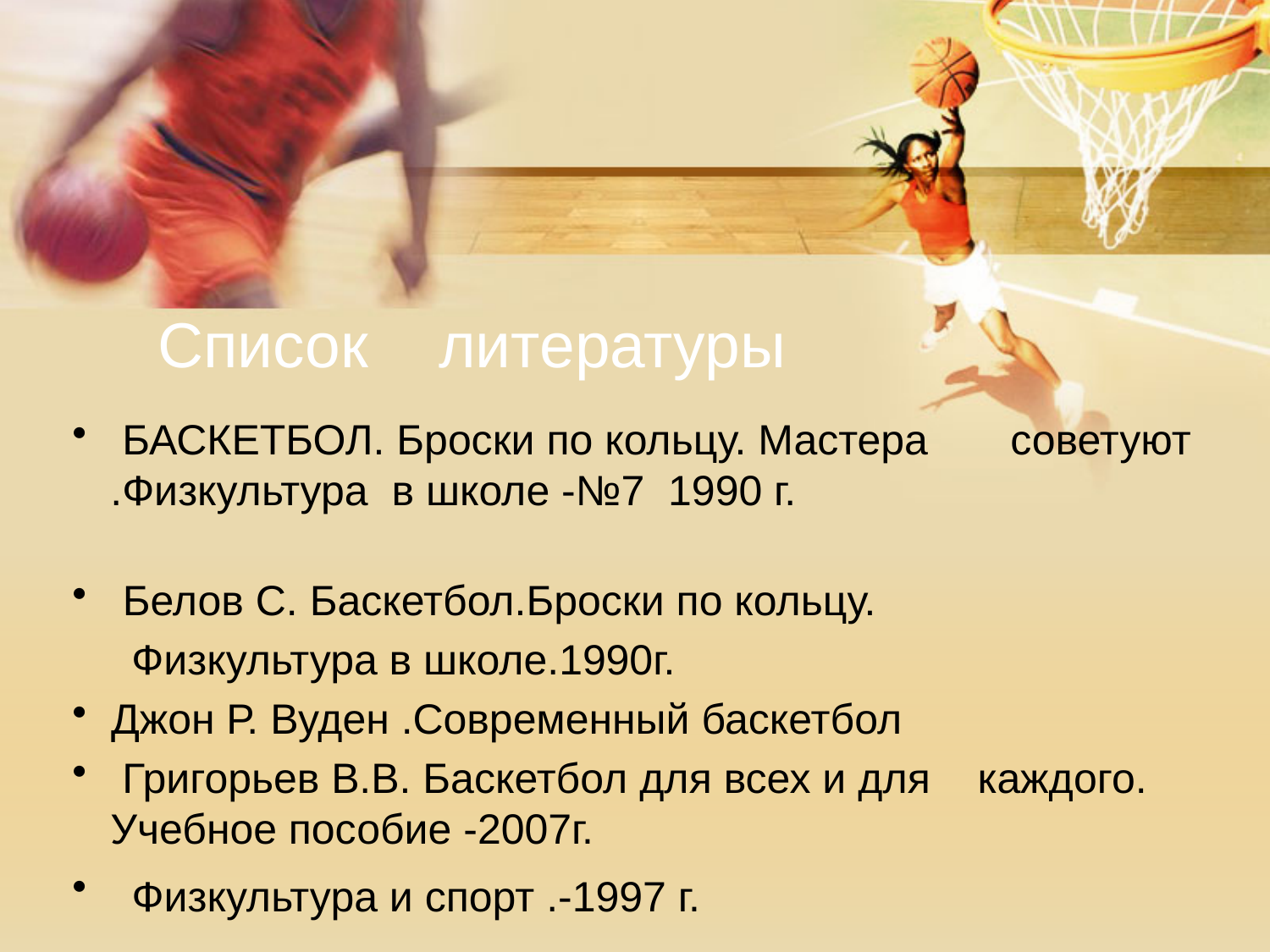

# Список    литературы
 БАСКЕТБОЛ. Броски по кольцу. Мастера       советуют .Физкультура  в школе -№7  1990 г.
   Белов С. Баскетбол.Броски по кольцу.
     Физкультура в школе.1990г.
  Джон Р. Вуден .Современный баскетбол
 Григорьев В.В. Баскетбол для всех и для    каждого. Учебное пособие -2007г.
 Физкультура и спорт .-1997 г.